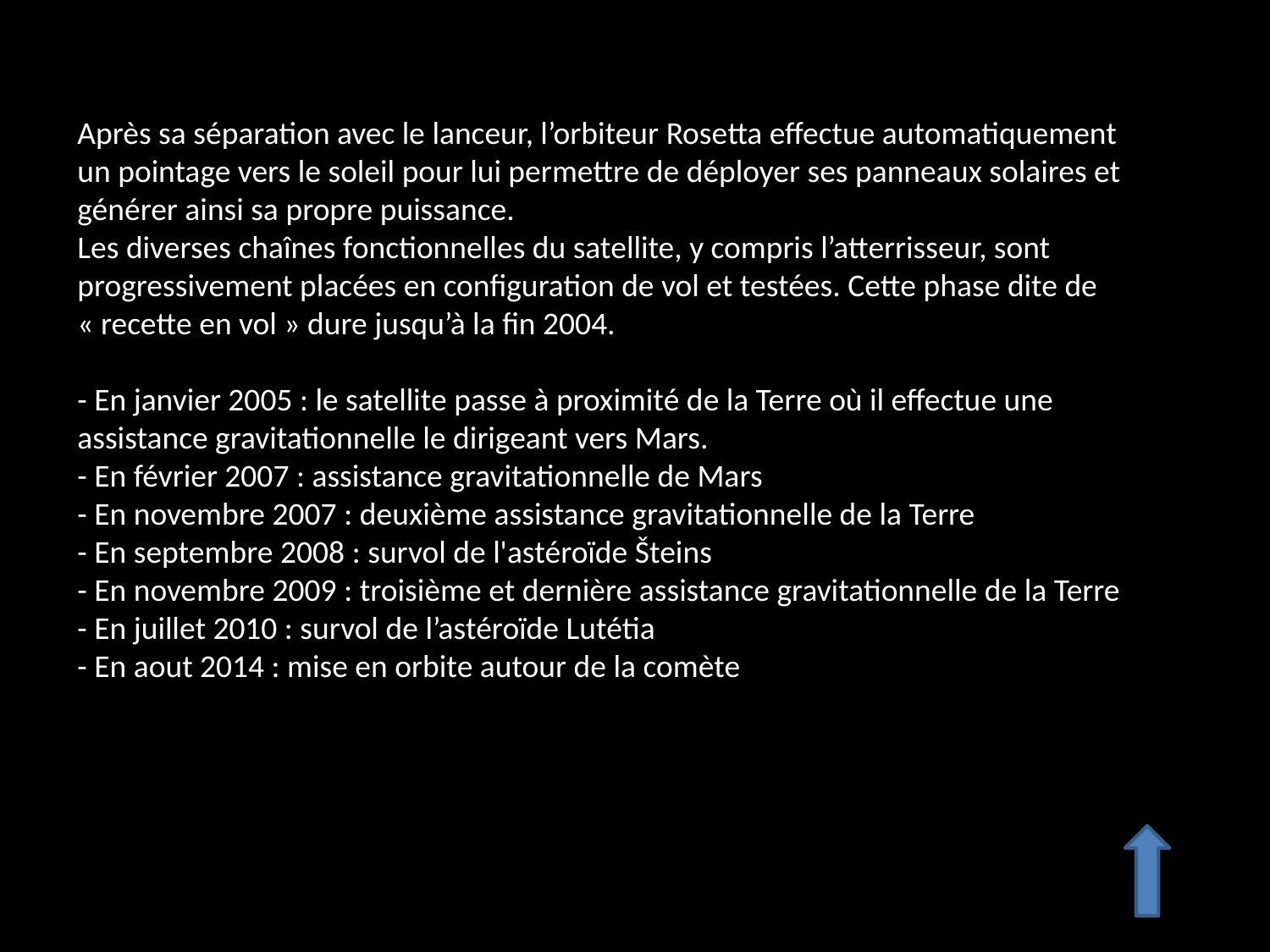

Après sa séparation avec le lanceur, l’orbiteur Rosetta effectue automatiquement un pointage vers le soleil pour lui permettre de déployer ses panneaux solaires et générer ainsi sa propre puissance.
Les diverses chaînes fonctionnelles du satellite, y compris l’atterrisseur, sont
progressivement placées en configuration de vol et testées. Cette phase dite de    « recette en vol » dure jusqu’à la fin 2004.

- En janvier 2005 : le satellite passe à proximité de la Terre où il effectue une assistance gravitationnelle le dirigeant vers Mars.
- En février 2007 : assistance gravitationnelle de Mars
- En novembre 2007 : deuxième assistance gravitationnelle de la Terre
- En septembre 2008 : survol de l'astéroïde Šteins
- En novembre 2009 : troisième et dernière assistance gravitationnelle de la Terre
- En juillet 2010 : survol de l’astéroïde Lutétia
- En aout 2014 : mise en orbite autour de la comète